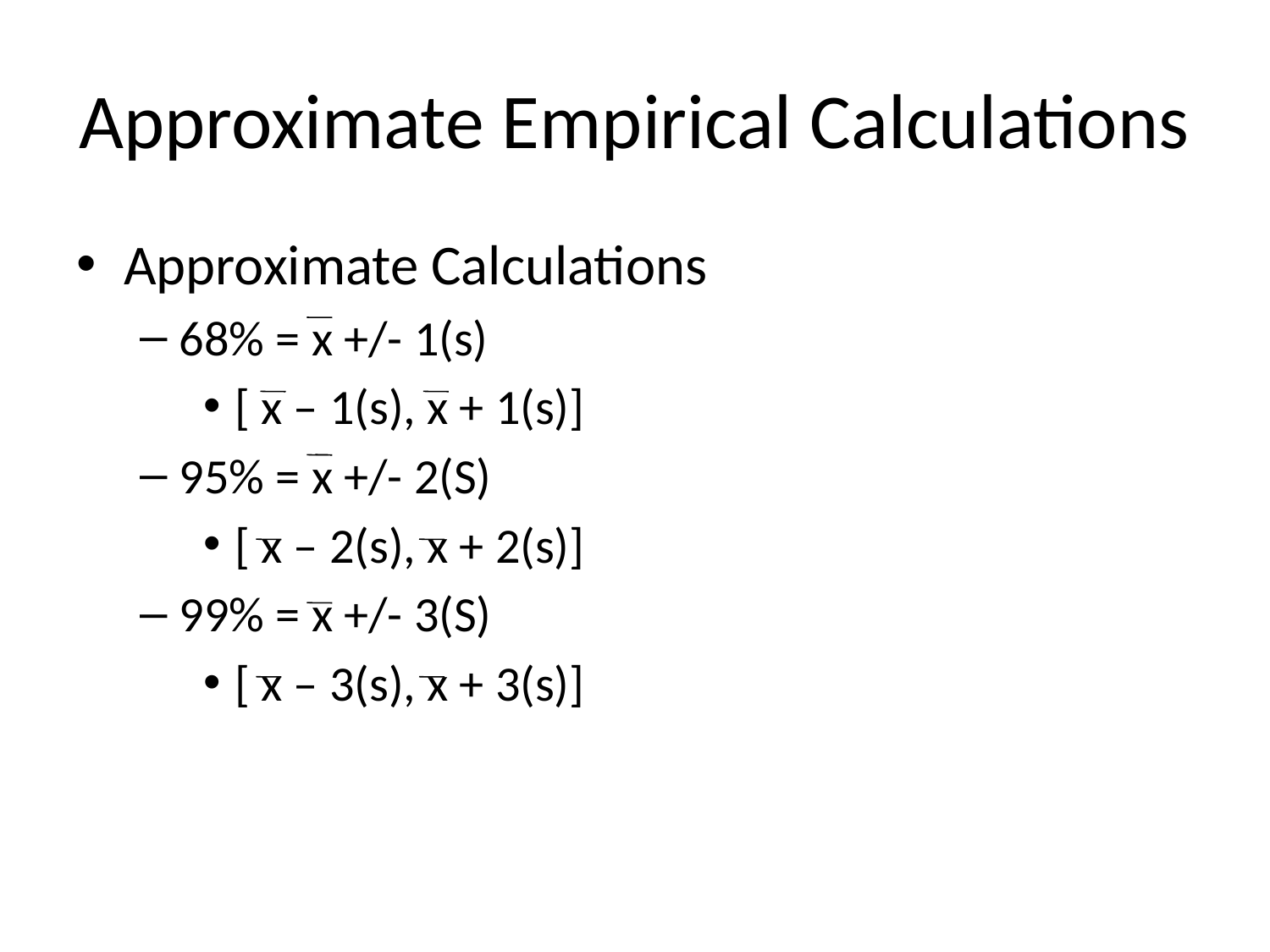

# Approximate Empirical Calculations
Approximate Calculations
68% = x +/- 1(s)
[ x – 1(s), x + 1(s)]
95% = x +/- 2(S)
[ x – 2(s), x + 2(s)]
99% = x +/- 3(S)
[ x – 3(s), x + 3(s)]